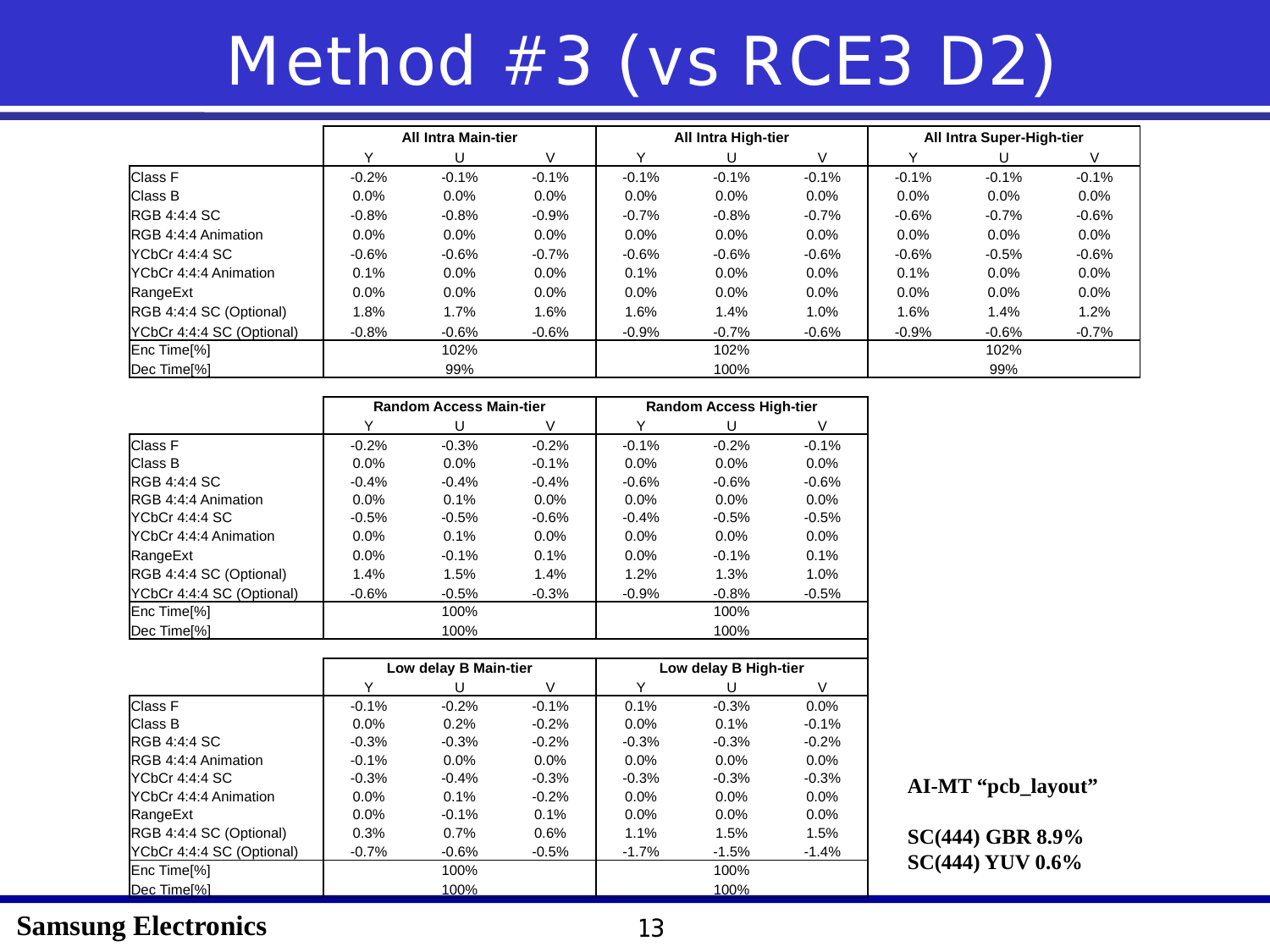

# Method #3 (vs RCE3 D2)
|  | All Intra Main-tier |  |  | All Intra High-tier |  |  | All Intra Super-High-tier |  |  |
| --- | --- | --- | --- | --- | --- | --- | --- | --- | --- |
|  | Y | U | V | Y | U | V | Y | U | V |
| Class F | -0.2% | -0.1% | -0.1% | -0.1% | -0.1% | -0.1% | -0.1% | -0.1% | -0.1% |
| Class B | 0.0% | 0.0% | 0.0% | 0.0% | 0.0% | 0.0% | 0.0% | 0.0% | 0.0% |
| RGB 4:4:4 SC | -0.8% | -0.8% | -0.9% | -0.7% | -0.8% | -0.7% | -0.6% | -0.7% | -0.6% |
| RGB 4:4:4 Animation | 0.0% | 0.0% | 0.0% | 0.0% | 0.0% | 0.0% | 0.0% | 0.0% | 0.0% |
| YCbCr 4:4:4 SC | -0.6% | -0.6% | -0.7% | -0.6% | -0.6% | -0.6% | -0.6% | -0.5% | -0.6% |
| YCbCr 4:4:4 Animation | 0.1% | 0.0% | 0.0% | 0.1% | 0.0% | 0.0% | 0.1% | 0.0% | 0.0% |
| RangeExt | 0.0% | 0.0% | 0.0% | 0.0% | 0.0% | 0.0% | 0.0% | 0.0% | 0.0% |
| RGB 4:4:4 SC (Optional) | 1.8% | 1.7% | 1.6% | 1.6% | 1.4% | 1.0% | 1.6% | 1.4% | 1.2% |
| YCbCr 4:4:4 SC (Optional) | -0.8% | -0.6% | -0.6% | -0.9% | -0.7% | -0.6% | -0.9% | -0.6% | -0.7% |
| Enc Time[%] | 102% |  |  | 102% |  |  | 102% |  |  |
| Dec Time[%] | 99% |  |  | 100% |  |  | 99% |  |  |
|  |  |  |  |  |  |  |  |  |  |
|  | Random Access Main-tier |  |  | Random Access High-tier |  |  |  |  |  |
|  | Y | U | V | Y | U | V |  |  |  |
| Class F | -0.2% | -0.3% | -0.2% | -0.1% | -0.2% | -0.1% |  |  |  |
| Class B | 0.0% | 0.0% | -0.1% | 0.0% | 0.0% | 0.0% |  |  |  |
| RGB 4:4:4 SC | -0.4% | -0.4% | -0.4% | -0.6% | -0.6% | -0.6% |  |  |  |
| RGB 4:4:4 Animation | 0.0% | 0.1% | 0.0% | 0.0% | 0.0% | 0.0% |  |  |  |
| YCbCr 4:4:4 SC | -0.5% | -0.5% | -0.6% | -0.4% | -0.5% | -0.5% |  |  |  |
| YCbCr 4:4:4 Animation | 0.0% | 0.1% | 0.0% | 0.0% | 0.0% | 0.0% |  |  |  |
| RangeExt | 0.0% | -0.1% | 0.1% | 0.0% | -0.1% | 0.1% |  |  |  |
| RGB 4:4:4 SC (Optional) | 1.4% | 1.5% | 1.4% | 1.2% | 1.3% | 1.0% |  |  |  |
| YCbCr 4:4:4 SC (Optional) | -0.6% | -0.5% | -0.3% | -0.9% | -0.8% | -0.5% |  |  |  |
| Enc Time[%] | 100% |  |  | 100% |  |  |  |  |  |
| Dec Time[%] | 100% |  |  | 100% |  |  |  |  |  |
|  |  |  |  |  |  |  |  |  |  |
|  | Low delay B Main-tier |  |  | Low delay B High-tier |  |  |  |  |  |
|  | Y | U | V | Y | U | V |  |  |  |
| Class F | -0.1% | -0.2% | -0.1% | 0.1% | -0.3% | 0.0% |  |  |  |
| Class B | 0.0% | 0.2% | -0.2% | 0.0% | 0.1% | -0.1% |  |  |  |
| RGB 4:4:4 SC | -0.3% | -0.3% | -0.2% | -0.3% | -0.3% | -0.2% |  |  |  |
| RGB 4:4:4 Animation | -0.1% | 0.0% | 0.0% | 0.0% | 0.0% | 0.0% |  |  |  |
| YCbCr 4:4:4 SC | -0.3% | -0.4% | -0.3% | -0.3% | -0.3% | -0.3% |  |  |  |
| YCbCr 4:4:4 Animation | 0.0% | 0.1% | -0.2% | 0.0% | 0.0% | 0.0% |  |  |  |
| RangeExt | 0.0% | -0.1% | 0.1% | 0.0% | 0.0% | 0.0% |  |  |  |
| RGB 4:4:4 SC (Optional) | 0.3% | 0.7% | 0.6% | 1.1% | 1.5% | 1.5% |  |  |  |
| YCbCr 4:4:4 SC (Optional) | -0.7% | -0.6% | -0.5% | -1.7% | -1.5% | -1.4% |  |  |  |
| Enc Time[%] | 100% |  |  | 100% |  |  |  |  |  |
| Dec Time[%] | 100% |  |  | 100% |  |  |  |  |  |
AI-MT “pcb_layout”

SC(444) GBR 8.9%
SC(444) YUV 0.6%
13